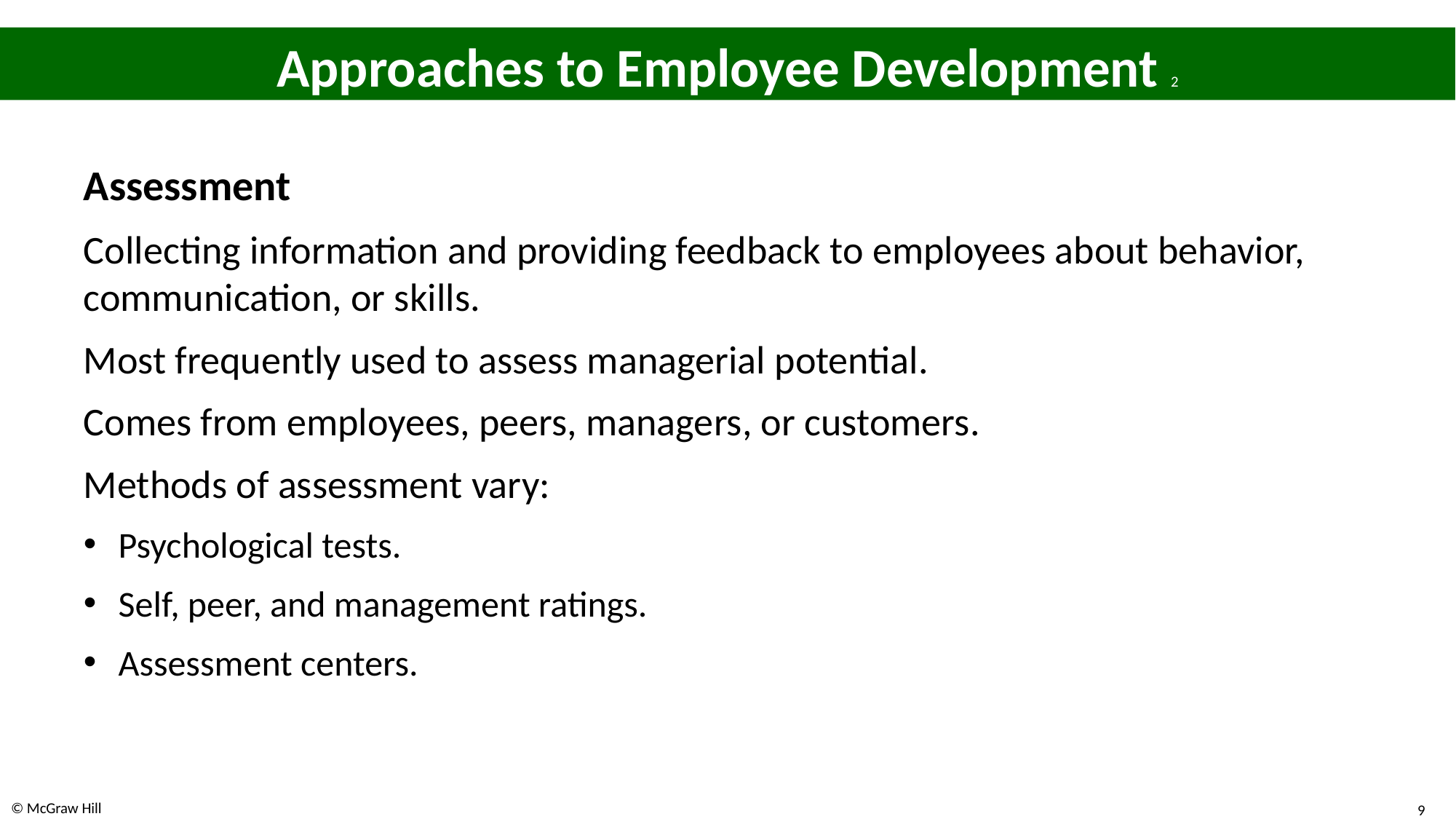

# Approaches to Employee Development 2
Assessment
Collecting information and providing feedback to employees about behavior, communication, or skills.
Most frequently used to assess managerial potential.
Comes from employees, peers, managers, or customers.
Methods of assessment vary:
Psychological tests.
Self, peer, and management ratings.
Assessment centers.